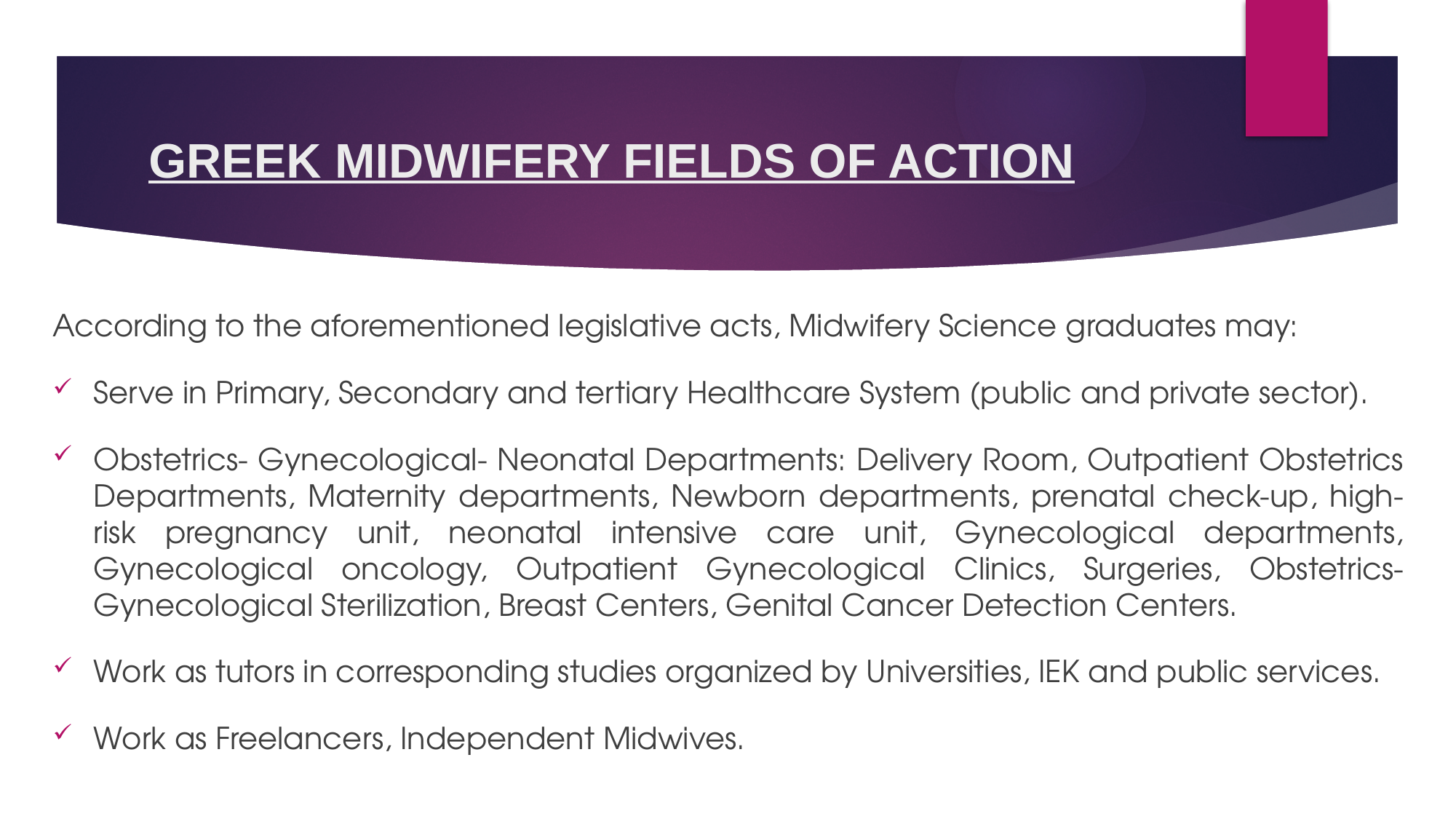

# GREEK MIDWIFERY FIELDS OF ACTION
According to the aforementioned legislative acts, Midwifery Science graduates may:
Serve in Primary, Secondary and tertiary Healthcare System (public and private sector).
Obstetrics- Gynecological- Neonatal Departments: Delivery Room, Outpatient Obstetrics Departments, Maternity departments, Newborn departments, prenatal check-up, high-risk pregnancy unit, neonatal intensive care unit, Gynecological departments, Gynecological oncology, Outpatient Gynecological Clinics, Surgeries, Obstetrics- Gynecological Sterilization, Breast Centers, Genital Cancer Detection Centers.
Work as tutors in corresponding studies organized by Universities, IEK and public services.
Work as Freelancers, Independent Midwives.